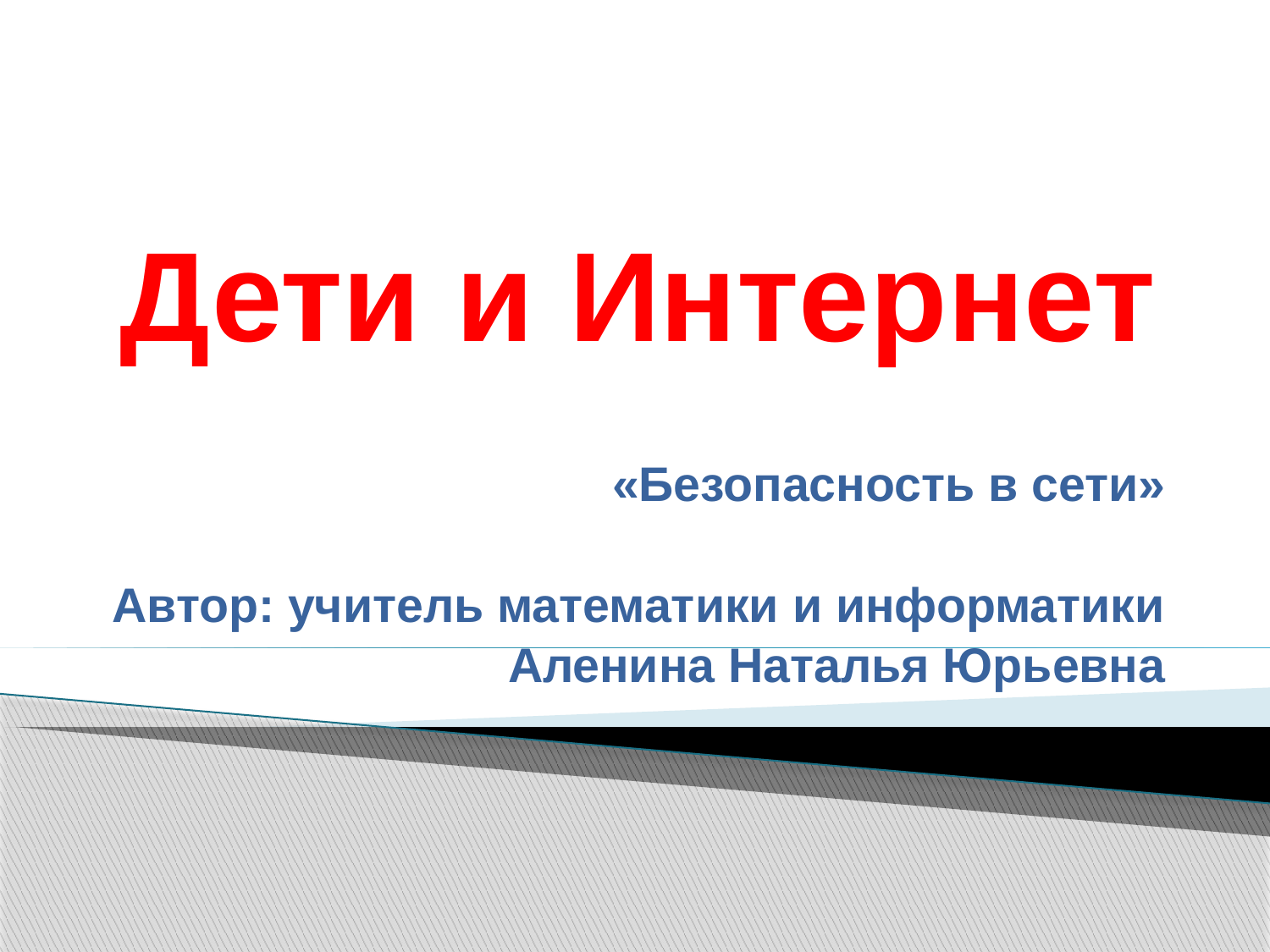

# Дети и Интернет
«Безопасность в сети»

Автор: учитель математики и информатики
Аленина Наталья Юрьевна